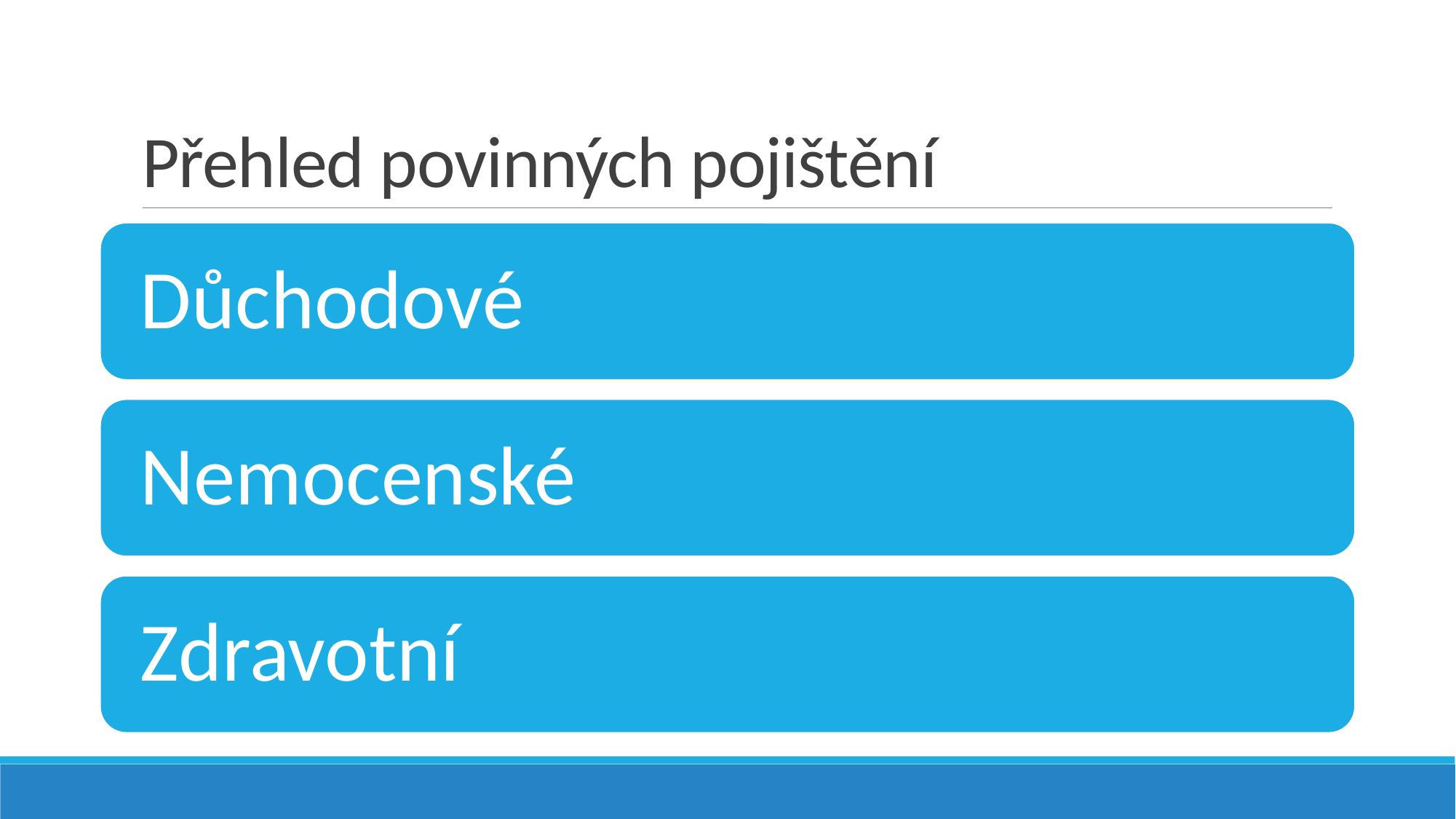

# Přehled povinných pojištění
Důchodové
Nemocenské
Zdravotní